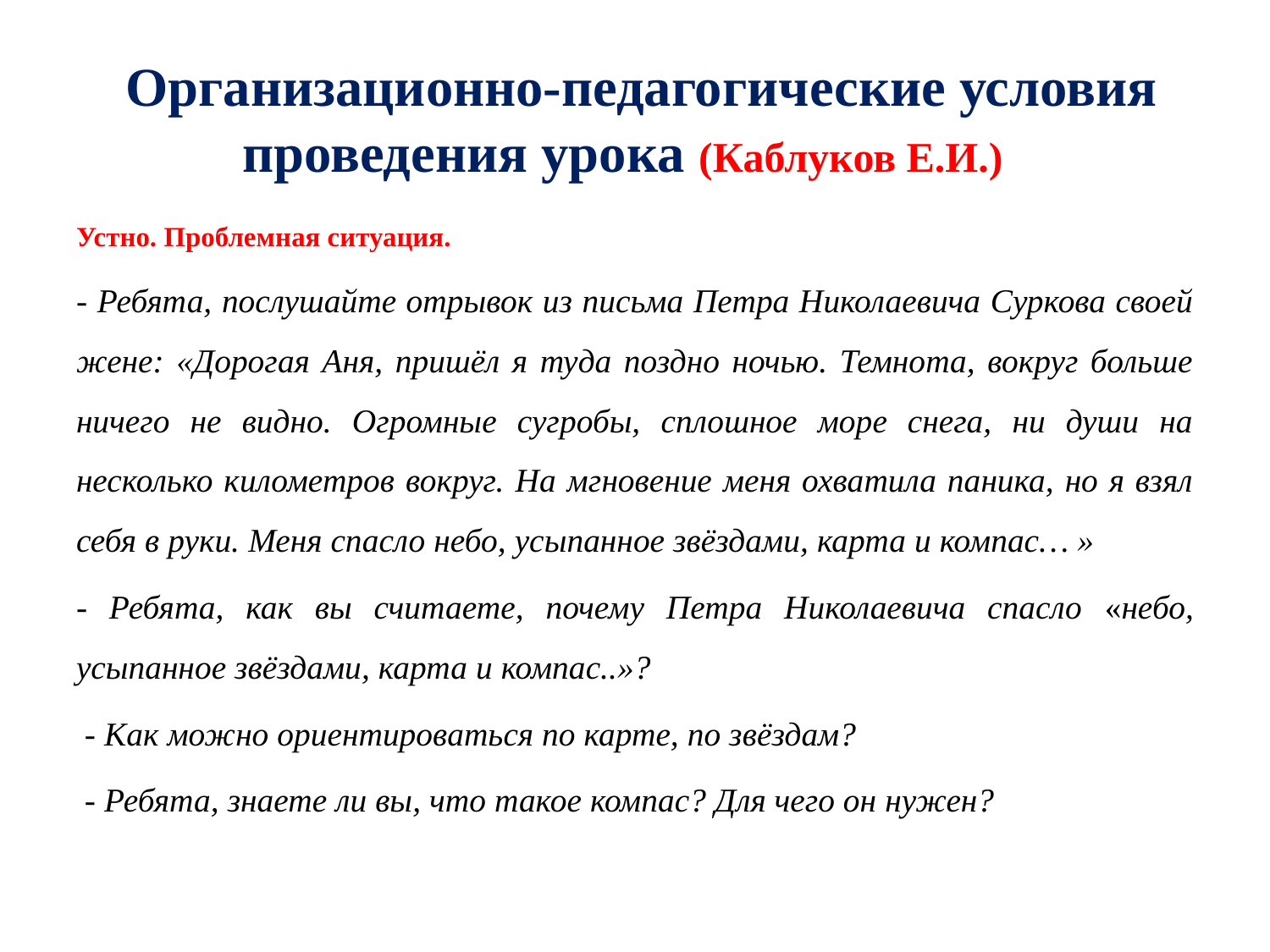

# Организационно-педагогические условия проведения урока (Каблуков Е.И.)
Устно. Проблемная ситуация.
- Ребята, послушайте отрывок из письма Петра Николаевича Суркова своей жене: «Дорогая Аня, пришёл я туда поздно ночью. Темнота, вокруг больше ничего не видно. Огромные сугробы, сплошное море снега, ни души на несколько километров вокруг. На мгновение меня охватила паника, но я взял себя в руки. Меня спасло небо, усыпанное звёздами, карта и компас… »
- Ребята, как вы считаете, почему Петра Николаевича спасло «небо, усыпанное звёздами, карта и компас..»?
 - Как можно ориентироваться по карте, по звёздам?
 - Ребята, знаете ли вы, что такое компас? Для чего он нужен?